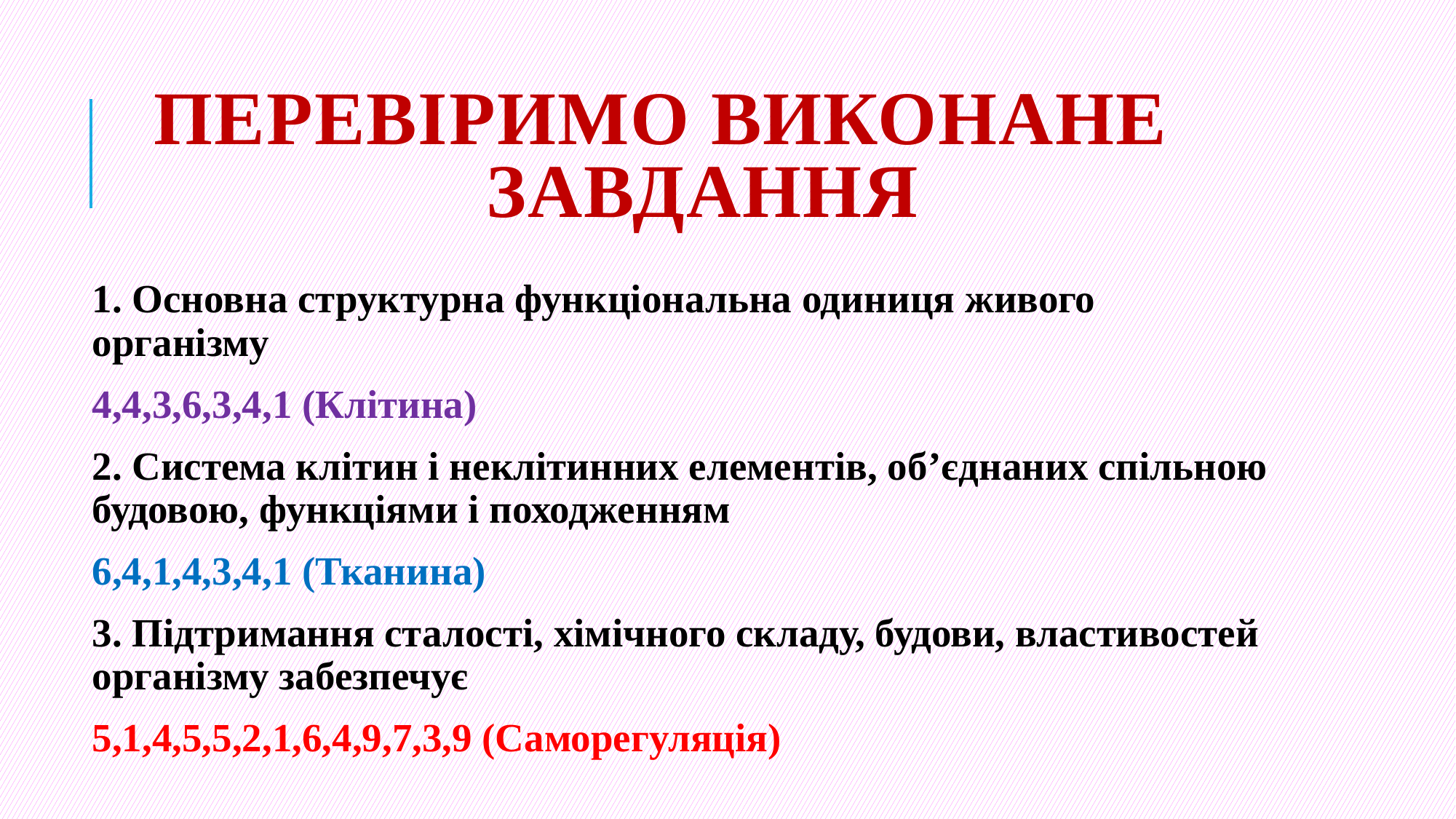

# Перевіримо виконане     завдання
1. Основна структурна функціональна одиниця живого організму
4,4,3,6,3,4,1 (Клітина)
2. Система клітин і неклітинних елементів, об’єднаних спільною будовою, функціями і походженням
6,4,1,4,3,4,1 (Тканина)
3. Підтримання сталості, хімічного складу, будови, властивостей організму забезпечує
5,1,4,5,5,2,1,6,4,9,7,3,9 (Саморегуляція)